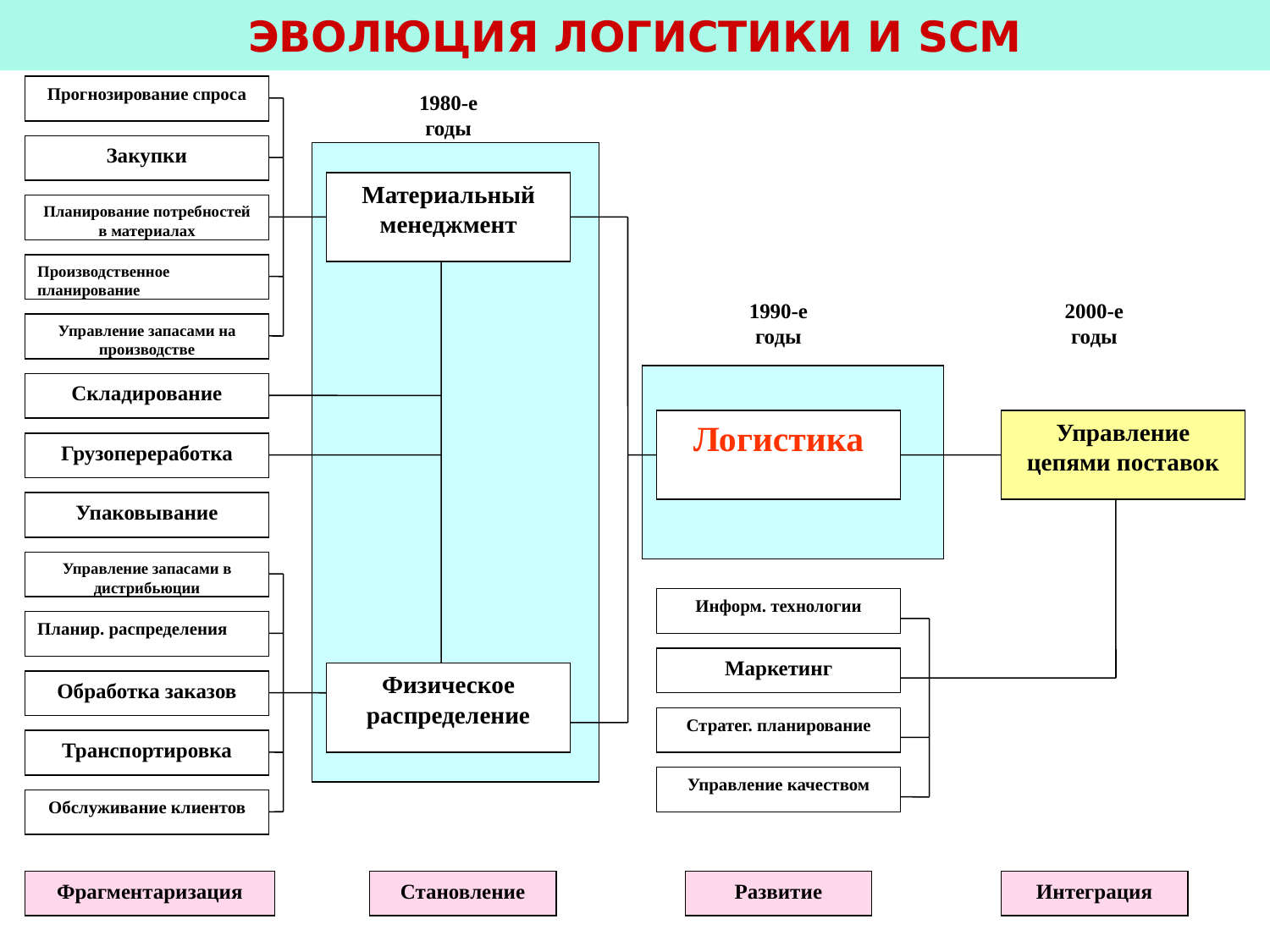

ЭВОЛЮЦИЯ ЛОГИСТИКИ И SCM
Прогнозирование спроса

Закупки

Материальный менеджмент
Планирование потребностей в материалах

Производственное планирование

Управление запасами на производстве

Складирование

Логистика
Управление цепями поставок
Грузопереработка

Упаковывание

Управление запасами в дистрибьюции

Информ. технологии
Планир. распределения

Маркетинг
Физическое распределение
Обработка заказов

Стратег. планирование

Транспортировка

Обслуживание клиентов

1980-е годы
1990-е годы
2000-е годы

Управление качеством

Фрагментаризация
Становление
Развитие
Интеграция